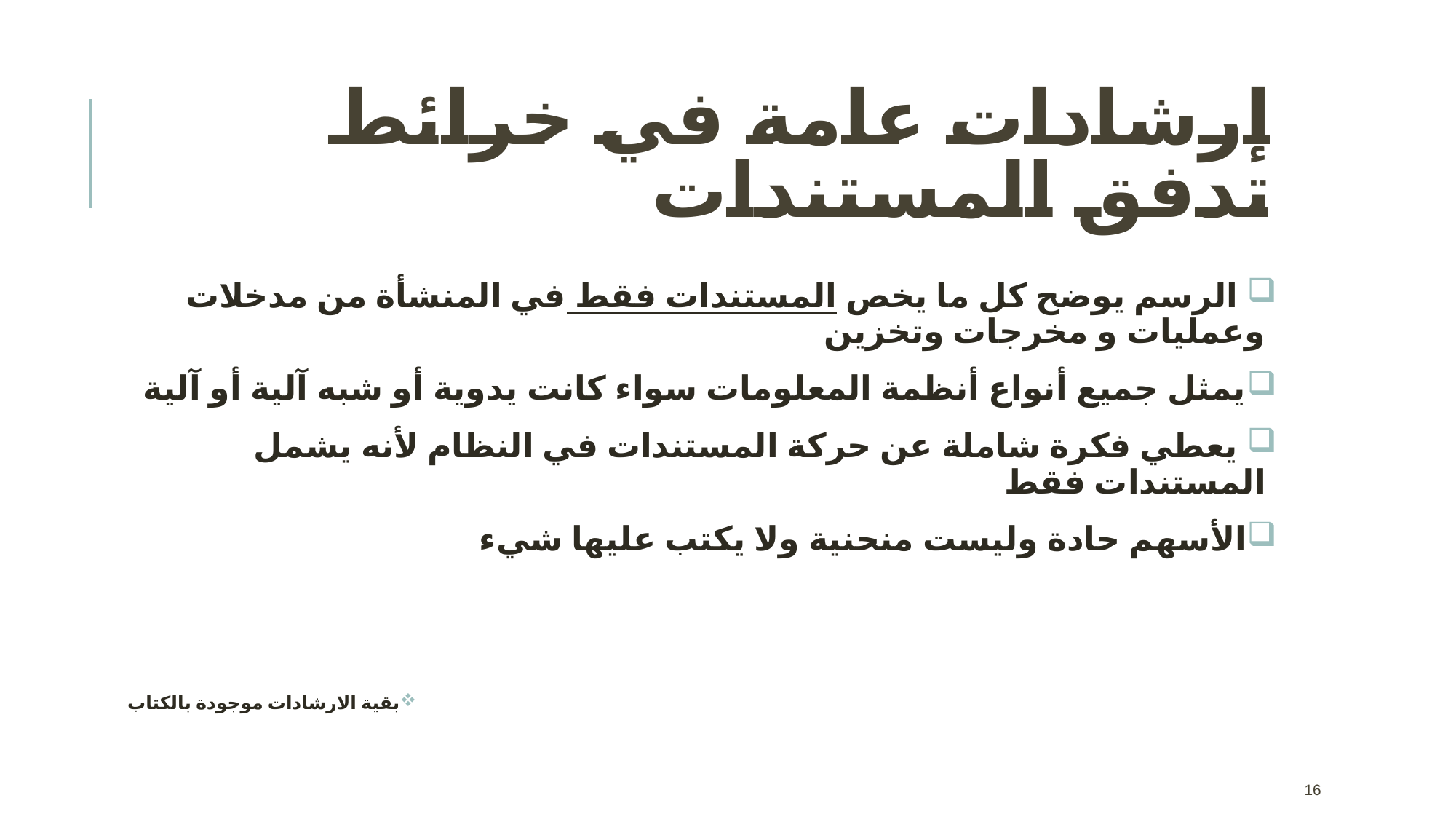

# إرشادات عامة في خرائط تدفق المستندات
 الرسم يوضح كل ما يخص المستندات فقط في المنشأة من مدخلات وعمليات و مخرجات وتخزين
يمثل جميع أنواع أنظمة المعلومات سواء كانت يدوية أو شبه آلية أو آلية
 يعطي فكرة شاملة عن حركة المستندات في النظام لأنه يشمل المستندات فقط
الأسهم حادة وليست منحنية ولا يكتب عليها شيء

بقية الارشادات موجودة بالكتاب

16